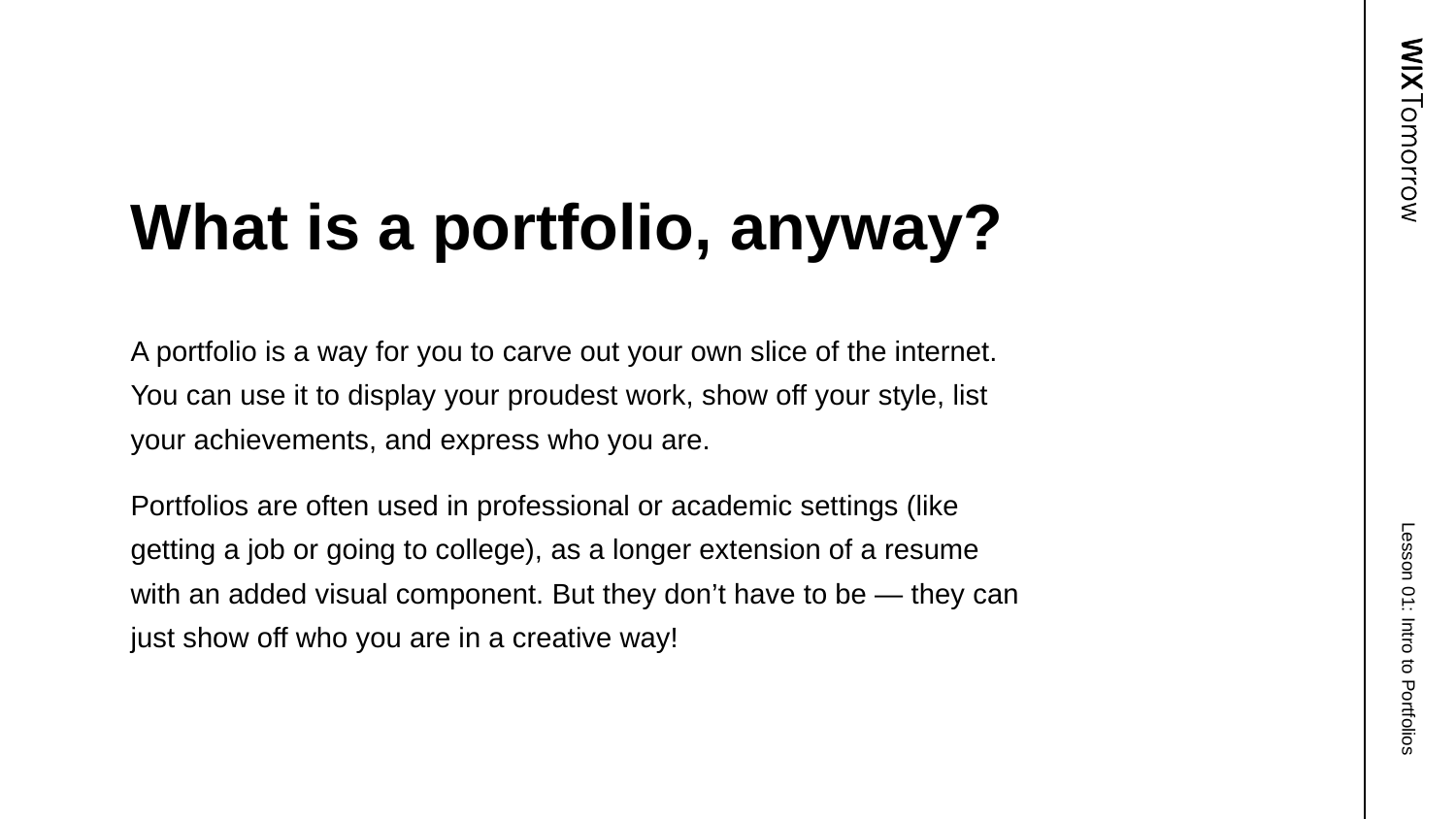

# What is a portfolio, anyway?
A portfolio is a way for you to carve out your own slice of the internet. You can use it to display your proudest work, show off your style, list your achievements, and express who you are.
Portfolios are often used in professional or academic settings (like getting a job or going to college), as a longer extension of a resume with an added visual component. But they don’t have to be — they can just show off who you are in a creative way!